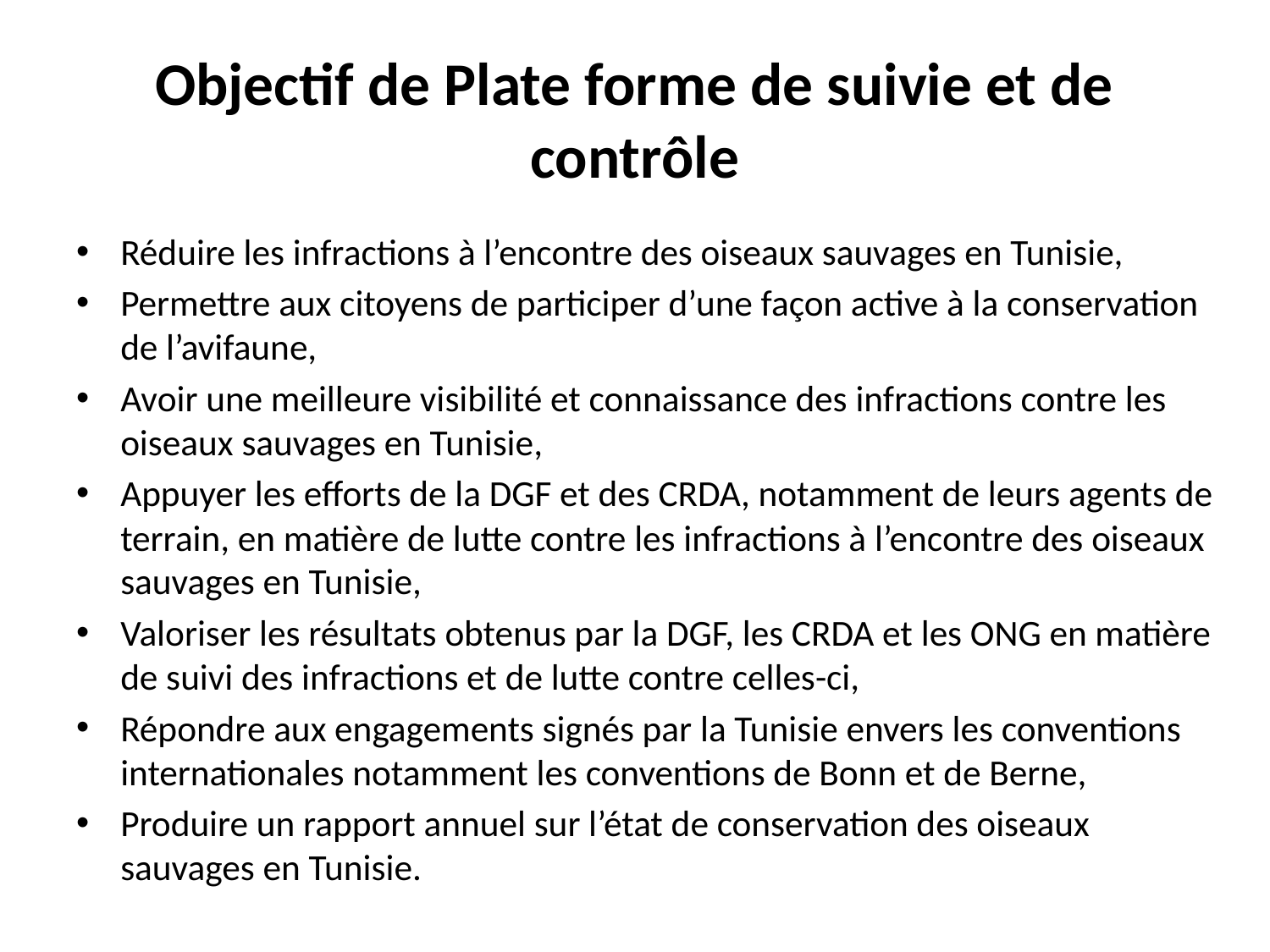

# Objectif de Plate forme de suivie et de contrôle
Réduire les infractions à l’encontre des oiseaux sauvages en Tunisie,
Permettre aux citoyens de participer d’une façon active à la conservation de l’avifaune,
Avoir une meilleure visibilité et connaissance des infractions contre les oiseaux sauvages en Tunisie,
Appuyer les efforts de la DGF et des CRDA, notamment de leurs agents de terrain, en matière de lutte contre les infractions à l’encontre des oiseaux sauvages en Tunisie,
Valoriser les résultats obtenus par la DGF, les CRDA et les ONG en matière de suivi des infractions et de lutte contre celles-ci,
Répondre aux engagements signés par la Tunisie envers les conventions internationales notamment les conventions de Bonn et de Berne,
Produire un rapport annuel sur l’état de conservation des oiseaux sauvages en Tunisie.